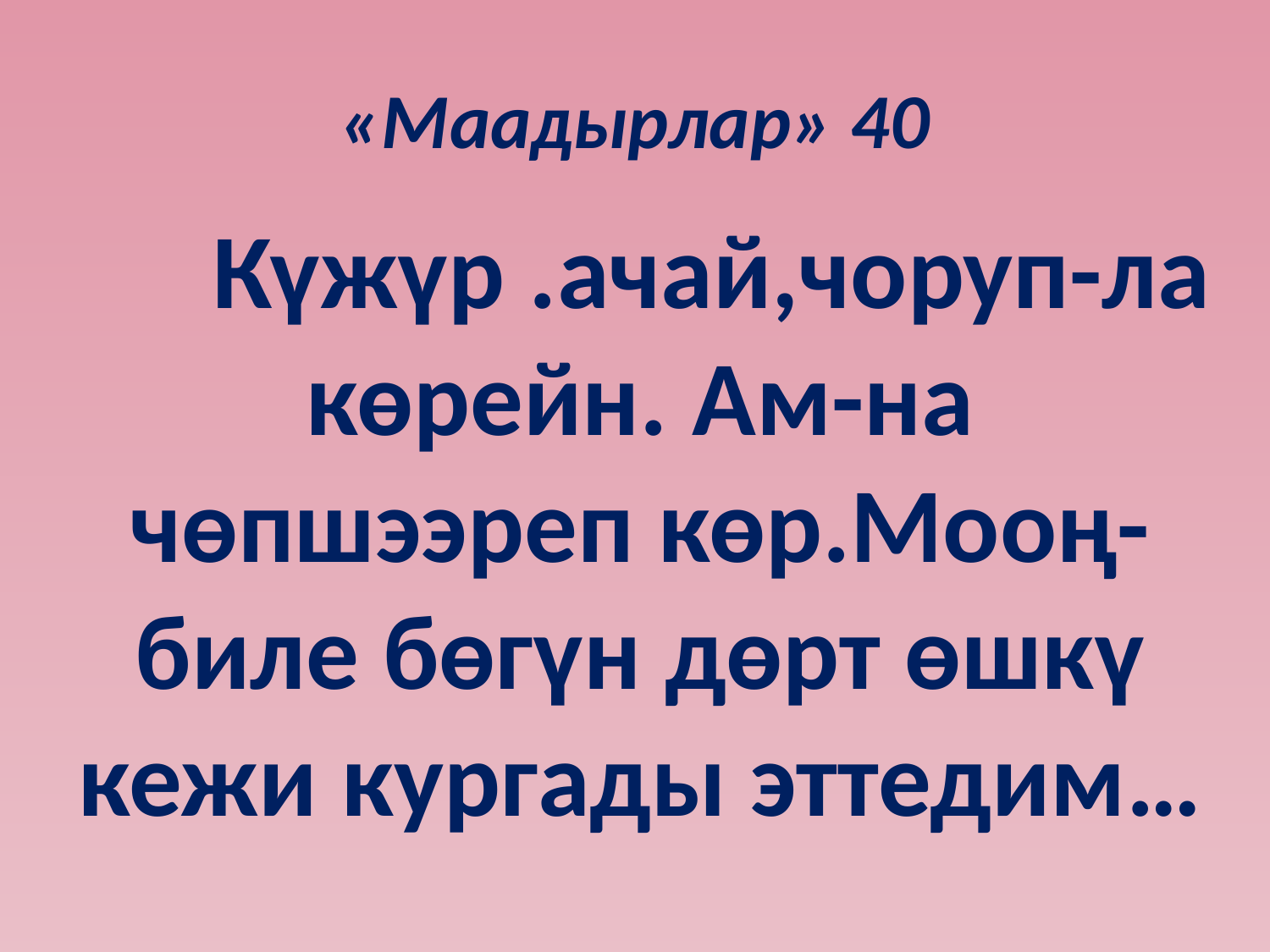

# «Маадырлар» 40
      Күжүр .ачай,чоруп-ла көрейн. Ам-на чѳпшээреп көр.Мооң-биле бѳгүн дөрт ѳшкү кежи кургады эттедим…